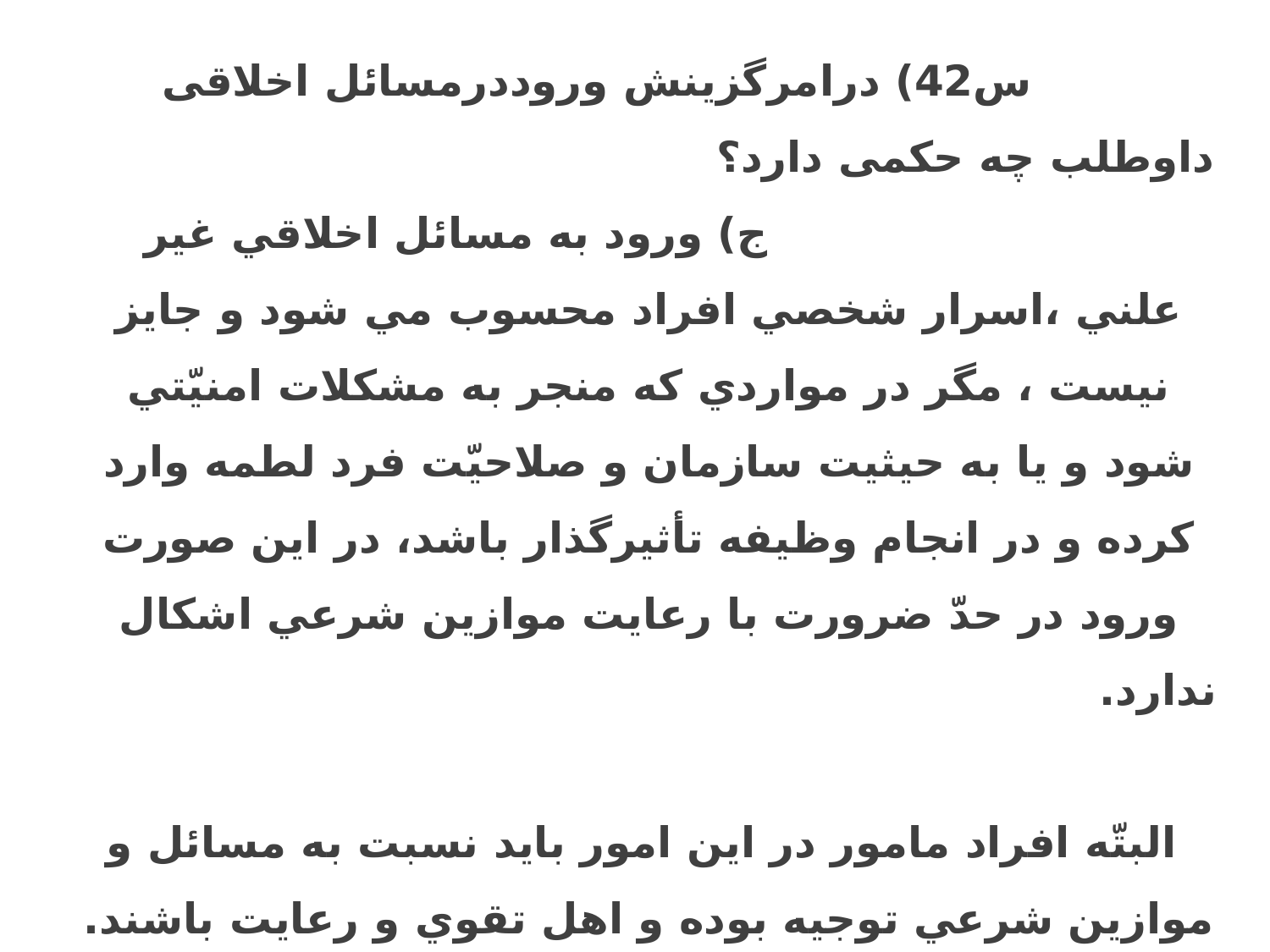

3/2-تحقیق ازمسائل اخلاقی داوطلب                                                                                                                س42) درامرگزینش وروددرمسائل اخلاقی داوطلب چه حکمی دارد؟                                                                      ج) ورود به مسائل اخلاقي غير علني ،اسرار شخصي افراد محسوب مي شود و جايز نيست ، مگر در مواردي كه منجر به مشكلات امنيّتي شود و يا به حيثيت سازمان و صلاحيّت فرد لطمه وارد كرده و در انجام وظيفه تأثيرگذار باشد، در اين صورت ورود در حدّ ضرورت با رعايت موازين شرعي اشكال ندارد.
 البتّه افراد مامور در اين امور بايد نسبت به مسائل و موازين شرعي توجيه بوده و اهل تقوي و رعايت باشند.